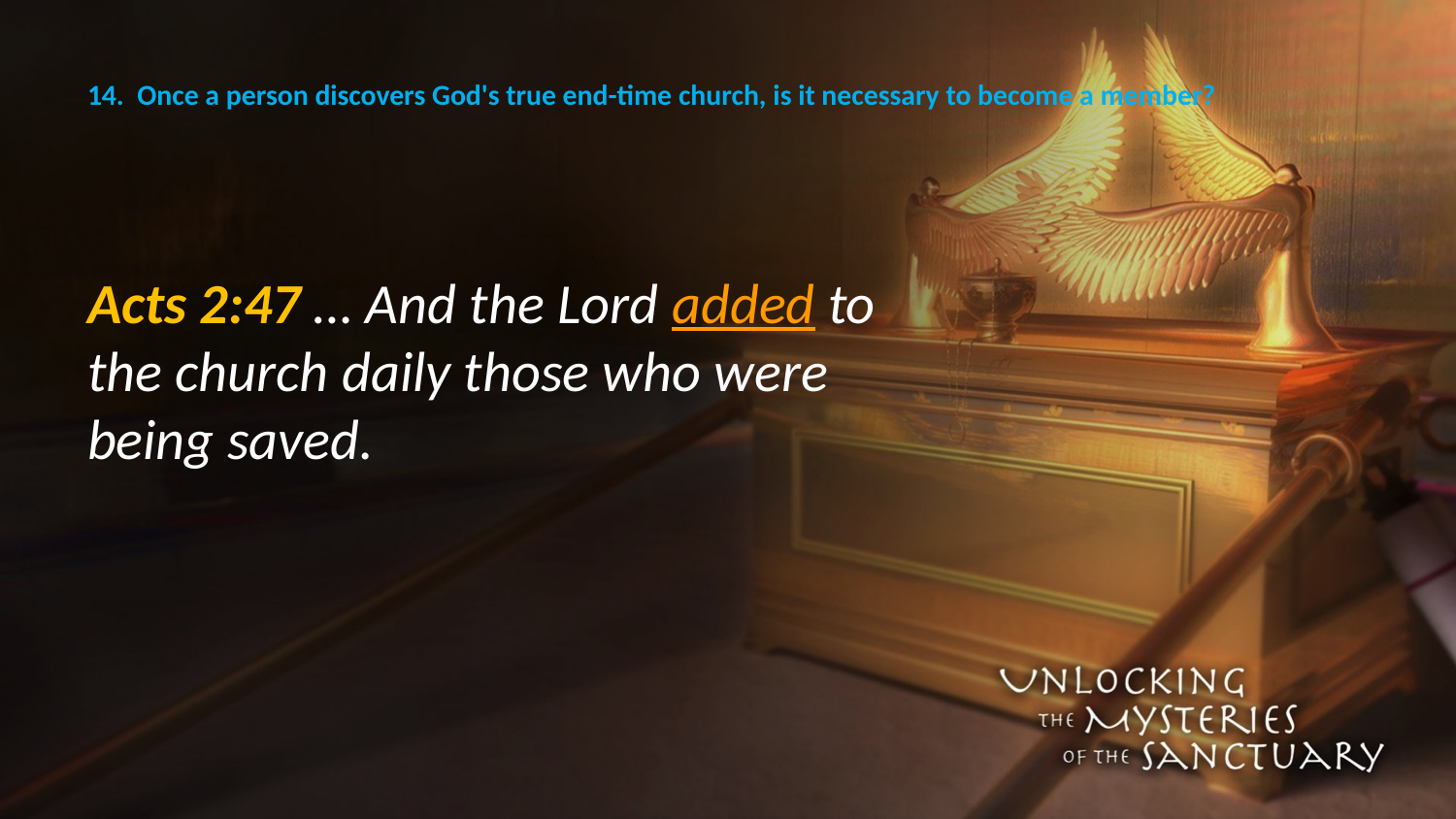

# 14.  Once a person discovers God's true end-time church, is it necessary to become a member?

Acts 2:47 … And the Lord added to the church daily those who were being saved.